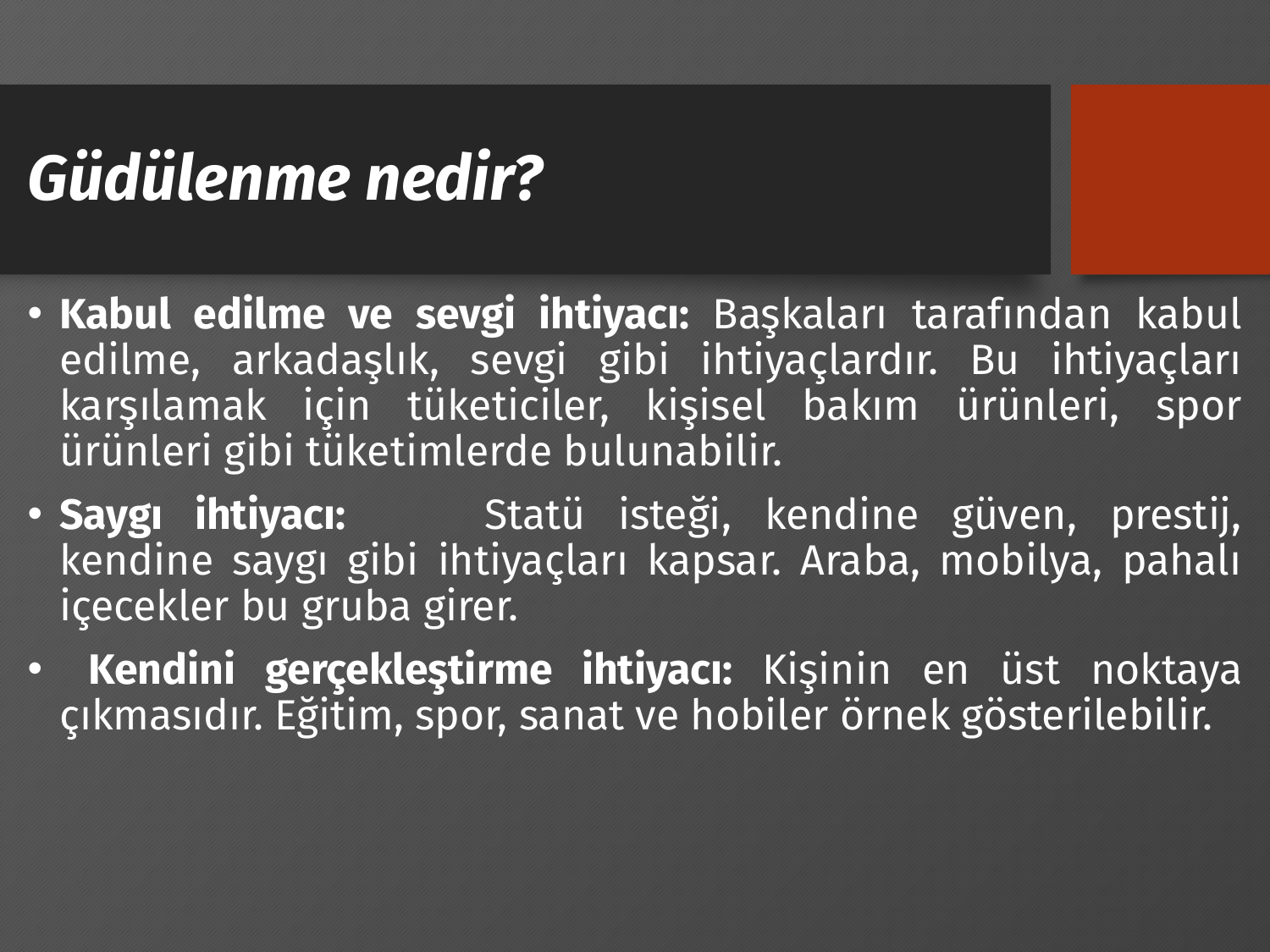

# Güdülenme nedir?
Kabul edilme ve sevgi ihtiyacı: Başkaları tarafından kabul edilme, arkadaşlık, sevgi gibi ihtiyaçlardır. Bu ihtiyaçları karşılamak için tüketiciler, kişisel bakım ürünleri, spor ürünleri gibi tüketimlerde bulunabilir.
Saygı ihtiyacı: 	Statü isteği, kendine güven, prestij, kendine saygı gibi ihtiyaçları kapsar. Araba, mobilya, pahalı içecekler bu gruba girer.
 Kendini gerçekleştirme ihtiyacı: Kişinin en üst noktaya çıkmasıdır. Eğitim, spor, sanat ve hobiler örnek gösterilebilir.